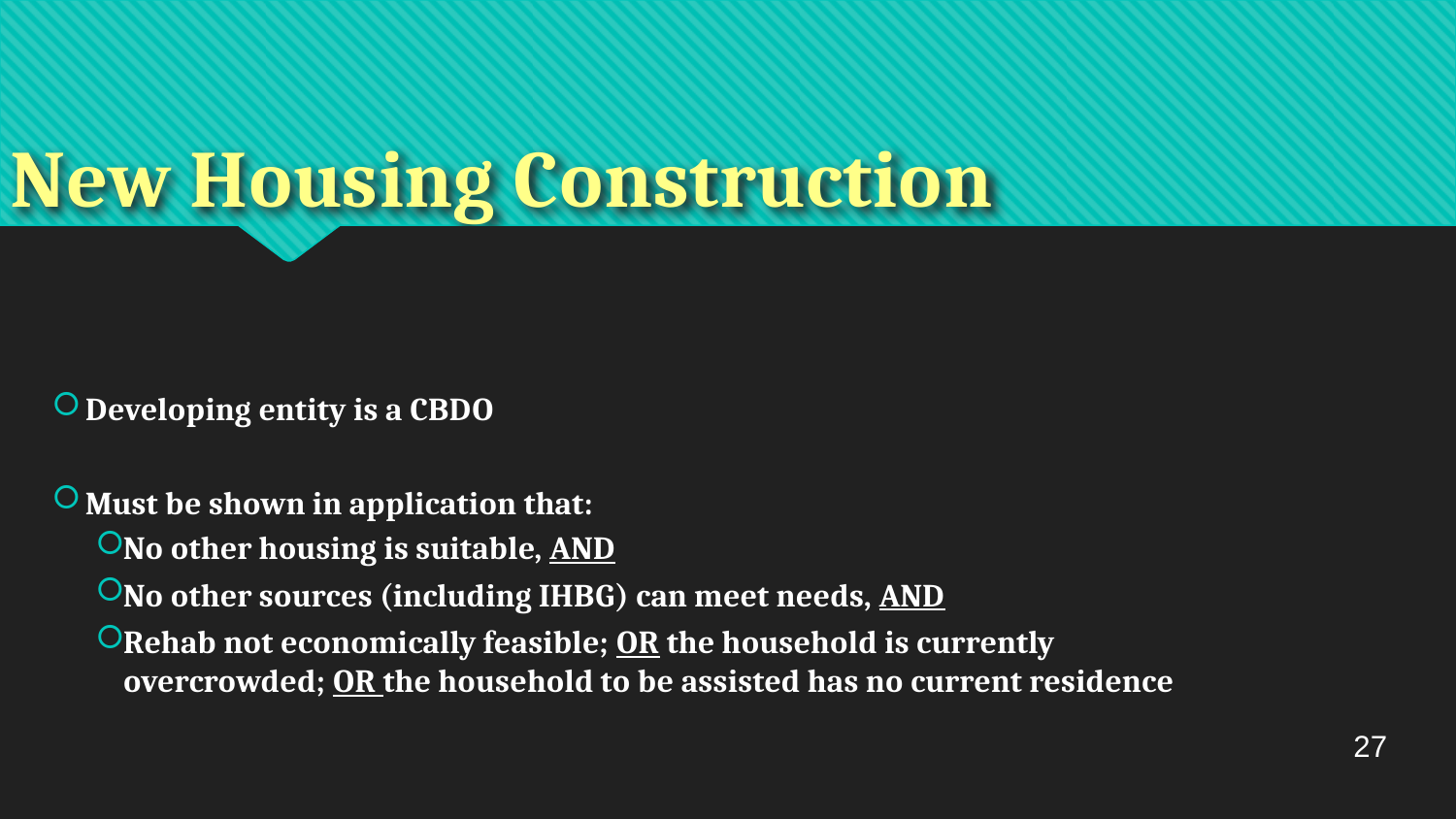

# New Housing Construction
Developing entity is a CBDO

Must be shown in application that:
No other housing is suitable, AND
No other sources (including IHBG) can meet needs, AND
Rehab not economically feasible; OR the household is currently overcrowded; OR the household to be assisted has no current residence

27